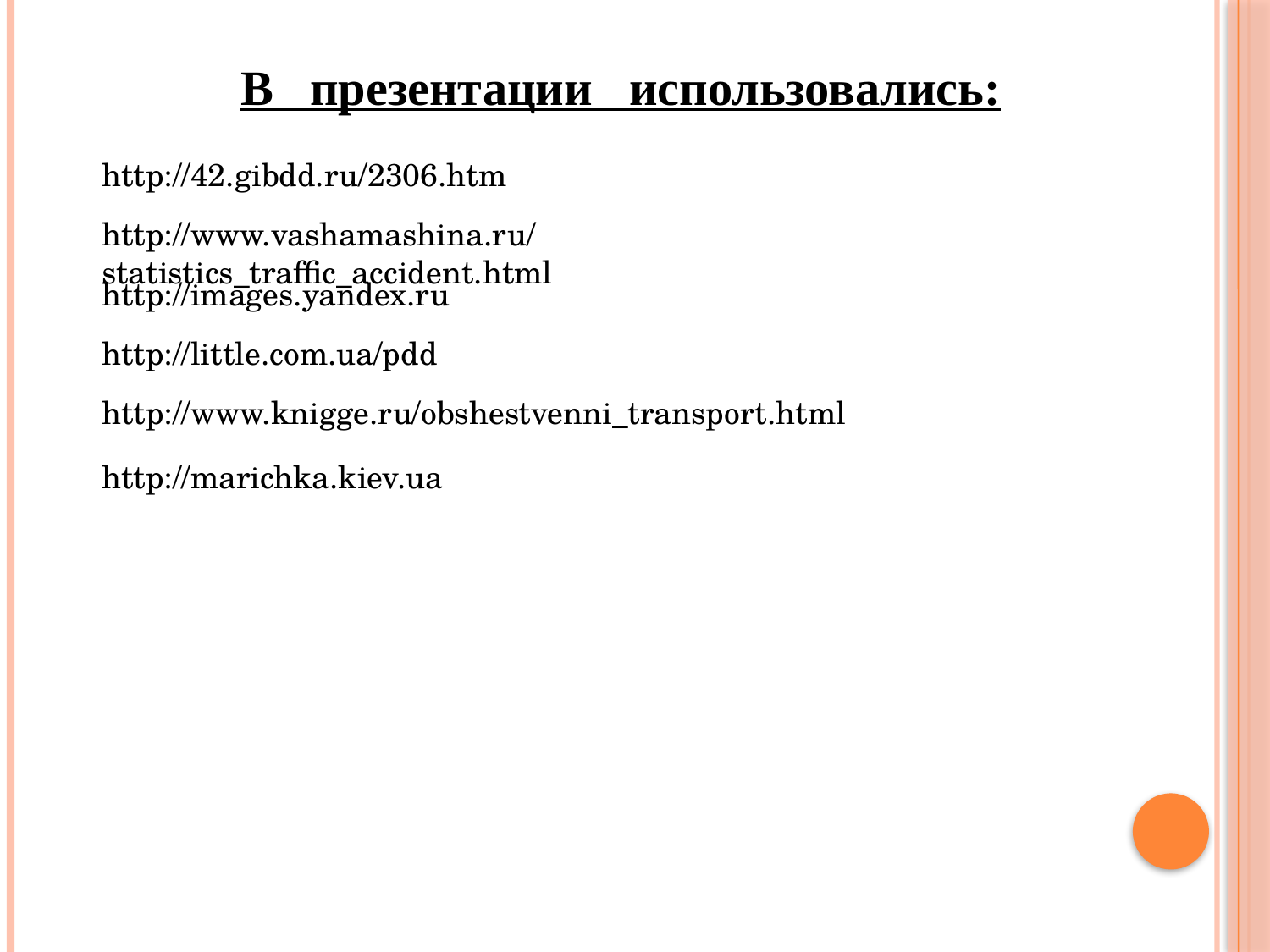

В   презентации   использовались:
http://42.gibdd.ru/2306.htm
http://www.vashamashina.ru/statistics_traffic_accident.html
http://images.yandex.ru
http://little.com.ua/pdd
http://www.knigge.ru/obshestvenni_transport.html
http://marichka.kiev.ua